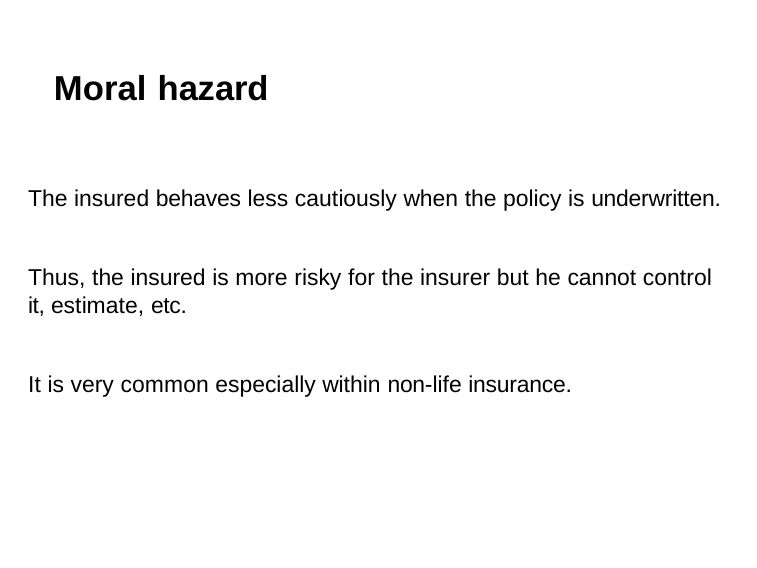

# Moral hazard
The insured behaves less cautiously when the policy is underwritten.

Thus, the insured is more risky for the insurer but he cannot control it, estimate, etc.

It is very common especially within non-life insurance.